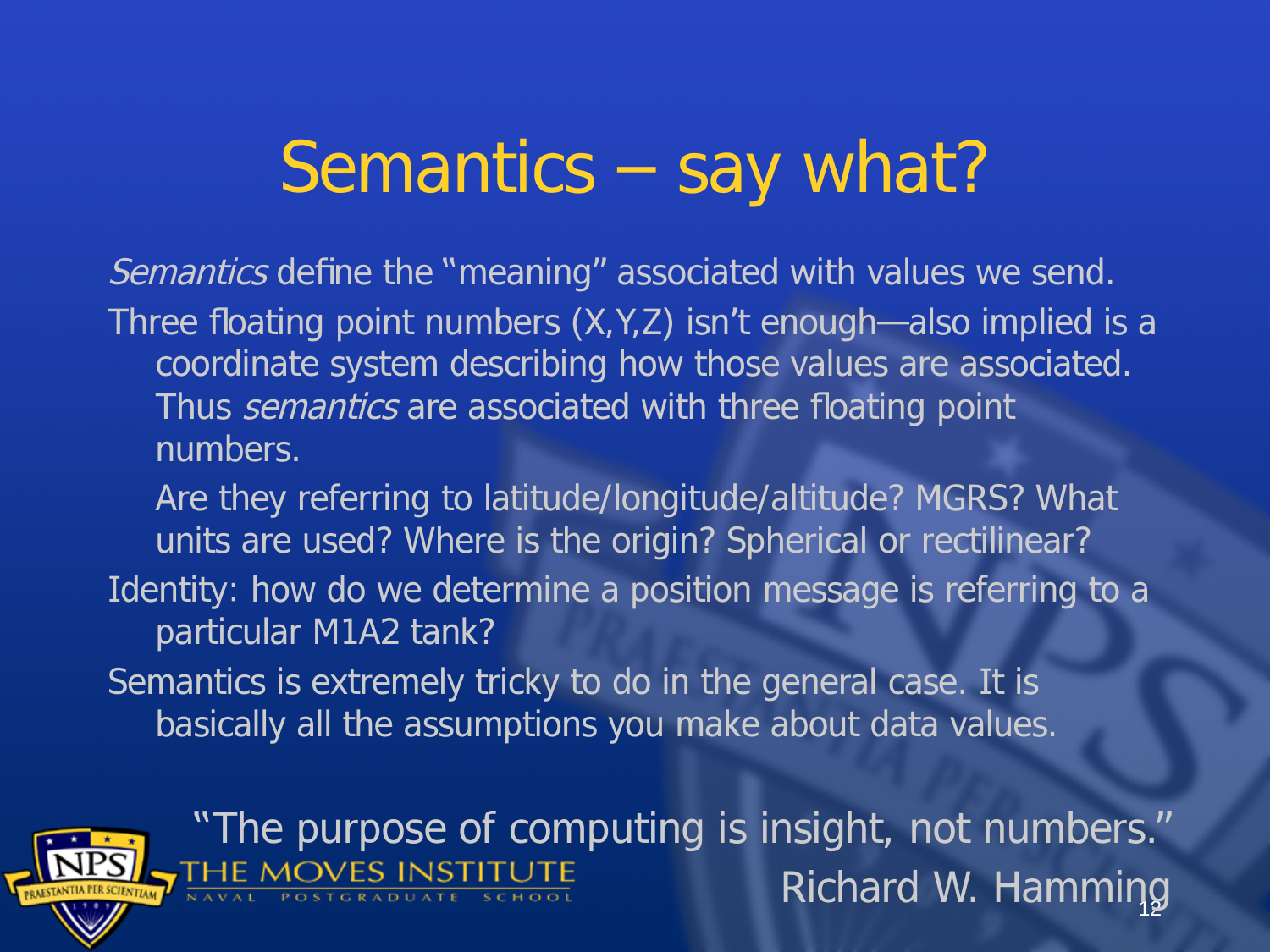

# Semantics – say what?
Semantics define the “meaning” associated with values we send.
Three floating point numbers (X,Y,Z) isn’t enough—also implied is a coordinate system describing how those values are associated. Thus semantics are associated with three floating point numbers.
	Are they referring to latitude/longitude/altitude? MGRS? What units are used? Where is the origin? Spherical or rectilinear?
Identity: how do we determine a position message is referring to a particular M1A2 tank?
Semantics is extremely tricky to do in the general case. It is basically all the assumptions you make about data values.

“The purpose of computing is insight, not numbers.”
Richard W. Hamming
12